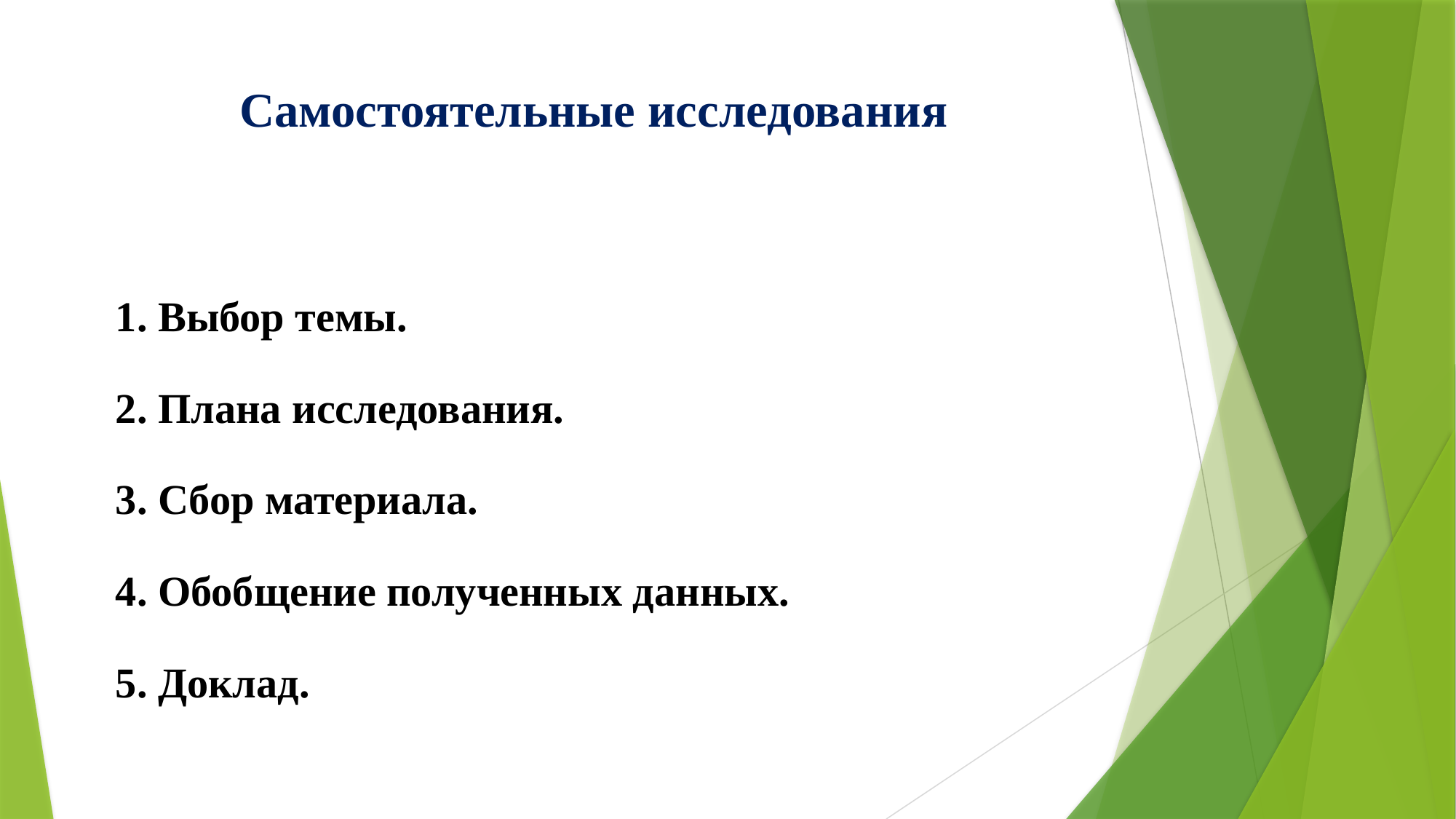

# Самостоятельные исследования
1. Выбор темы.
2. Плана исследования.
3. Сбор материала.
4. Обобщение полученных данных.
5. Доклад.